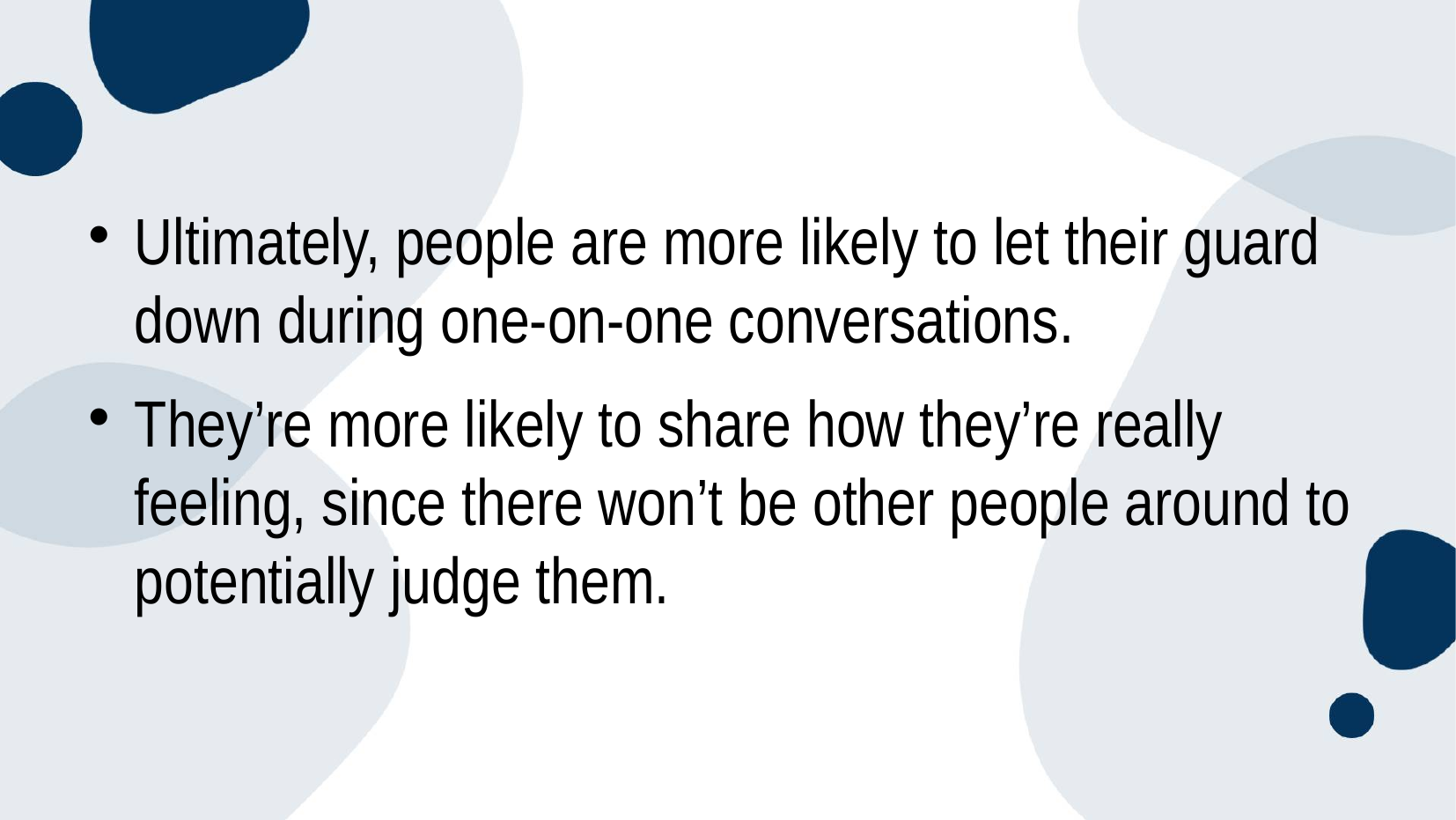

#
Ultimately, people are more likely to let their guard down during one-on-one conversations.
They’re more likely to share how they’re really feeling, since there won’t be other people around to potentially judge them.